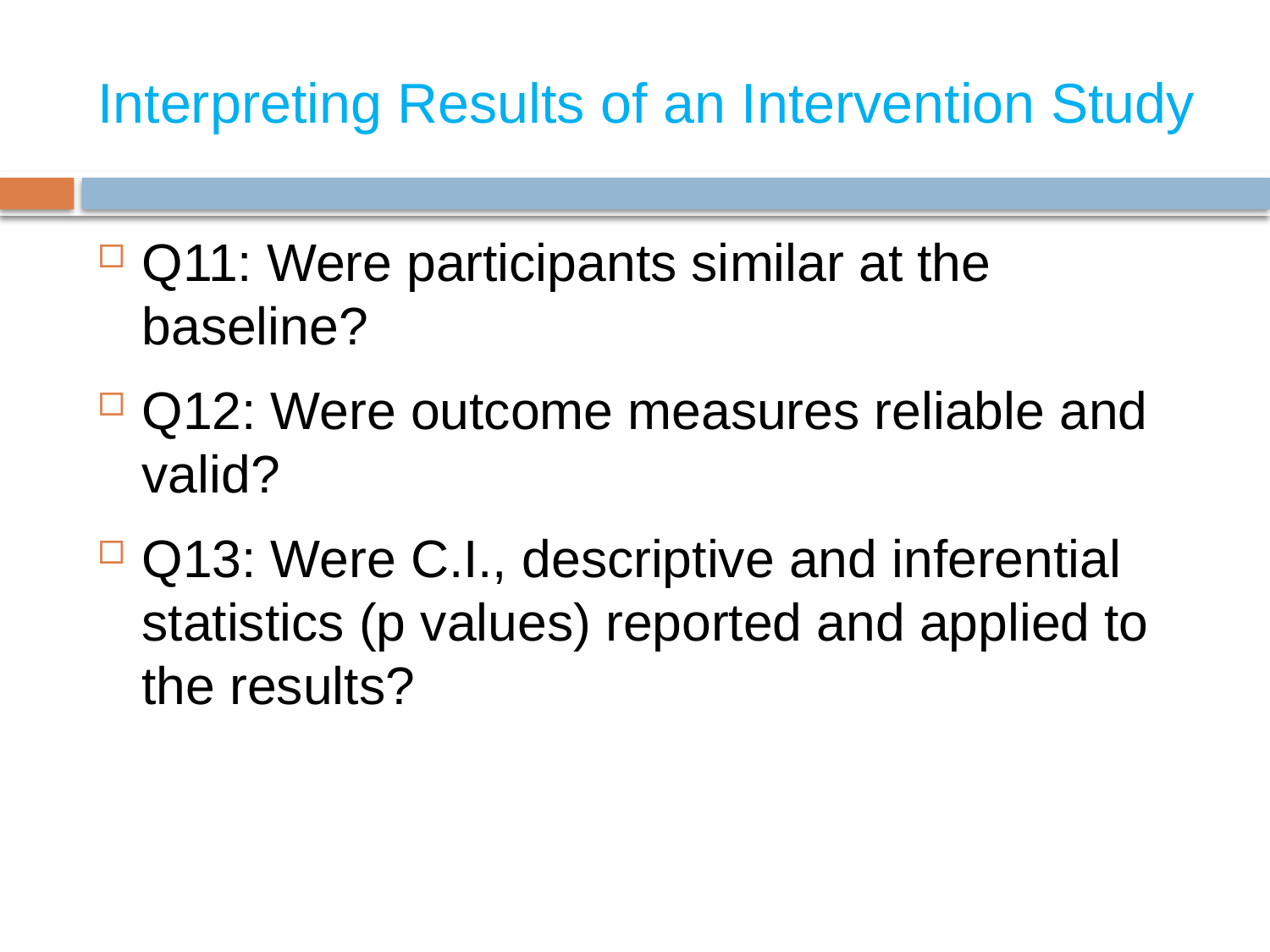

# Interpreting Results of an Intervention Study
Q11: Were participants similar at the baseline?
Q12: Were outcome measures reliable and valid?
Q13: Were C.I., descriptive and inferential statistics (p values) reported and applied to the results?